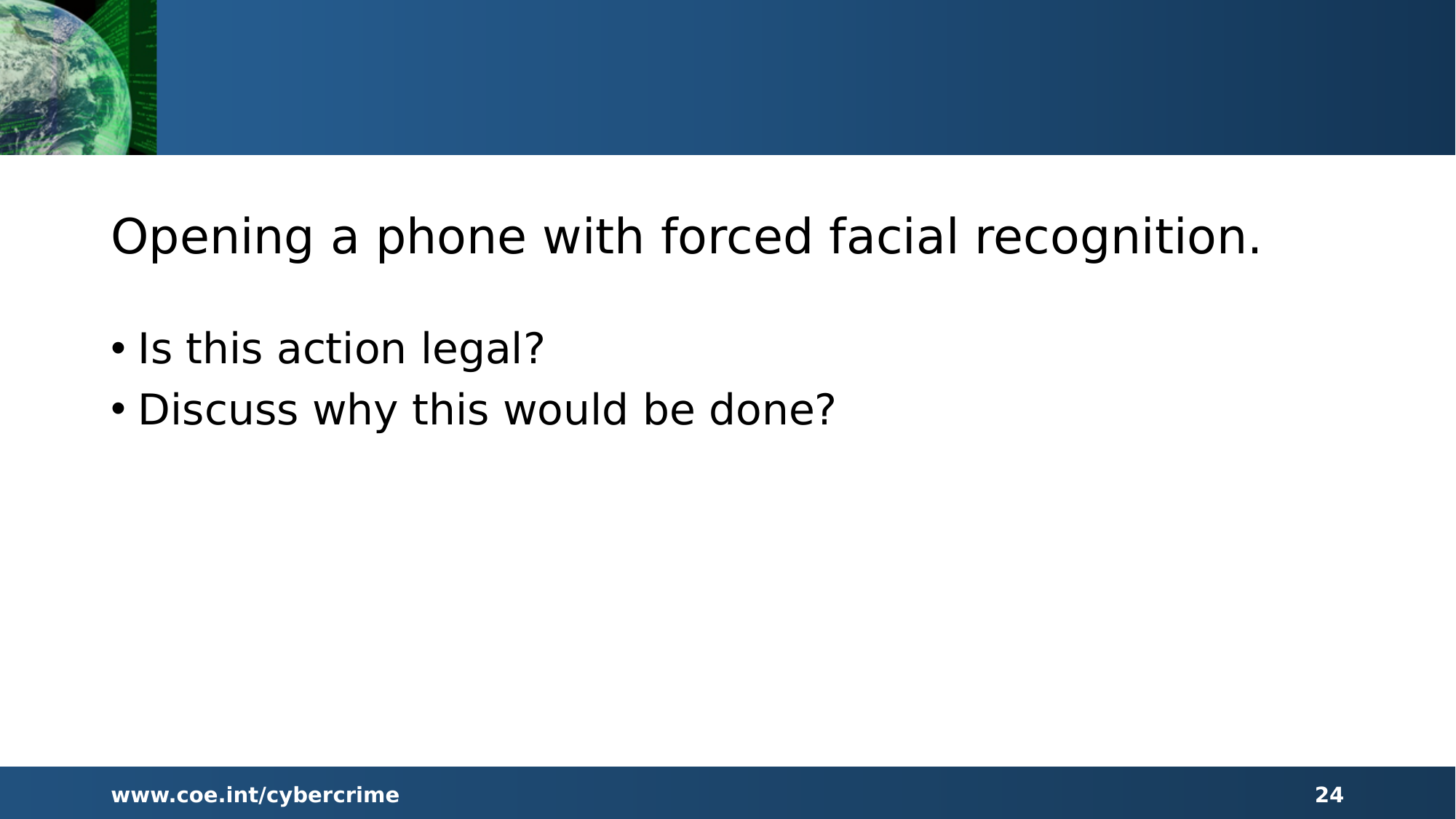

# Opening a phone with forced facial recognition.
Is this action legal?
Discuss why this would be done?
www.coe.int/cybercrime
24